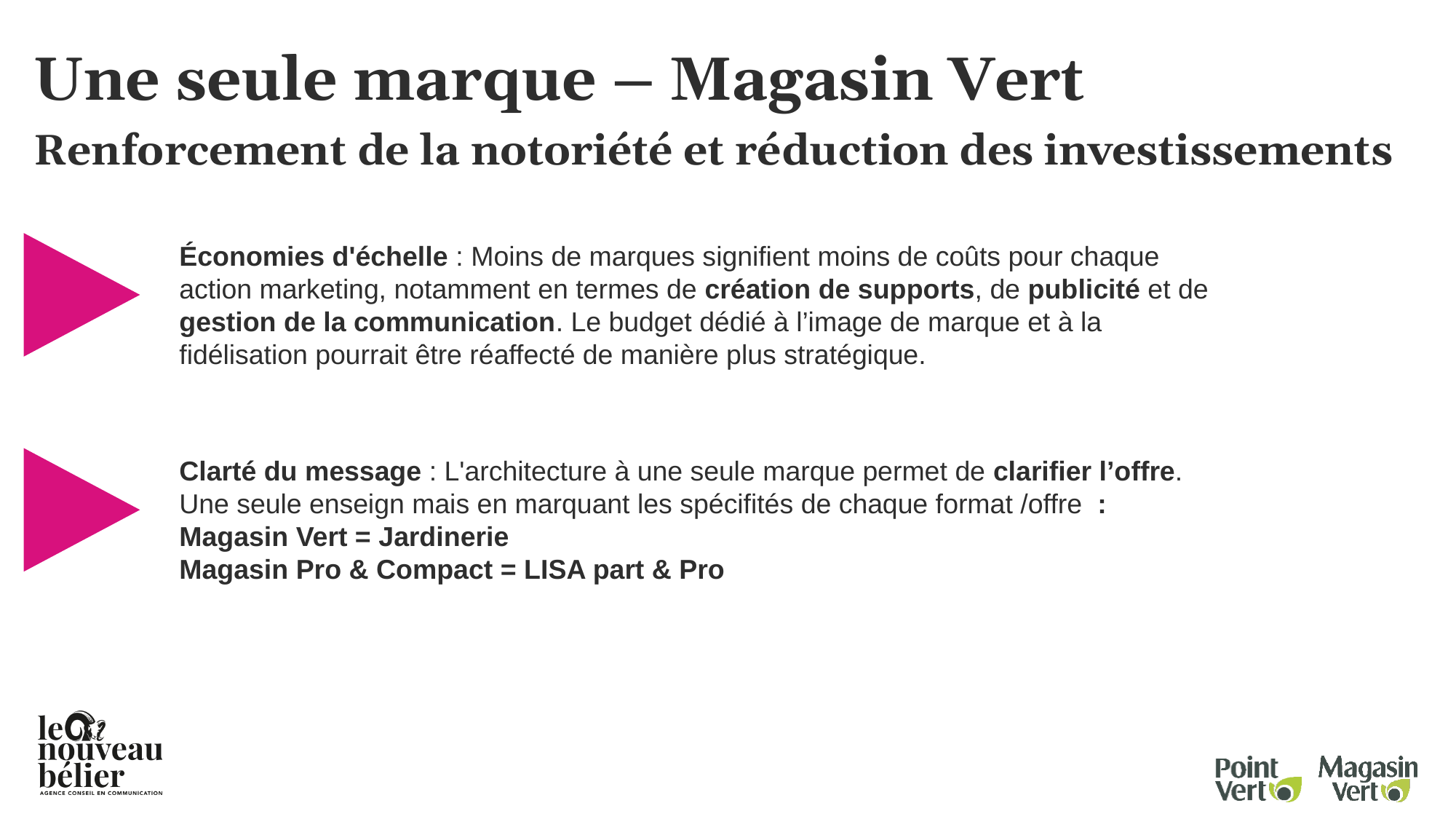

Une seule marque – Magasin Vert
Renforcement de la notoriété et réduction des investissements
Économies d'échelle : Moins de marques signifient moins de coûts pour chaque action marketing, notamment en termes de création de supports, de publicité et de gestion de la communication. Le budget dédié à l’image de marque et à la fidélisation pourrait être réaffecté de manière plus stratégique.

Clarté du message : L'architecture à une seule marque permet de clarifier l’offre. Une seule enseign mais en marquant les spécifités de chaque format /offre  :
Magasin Vert = Jardinerie
Magasin Pro & Compact = LISA part & Pro